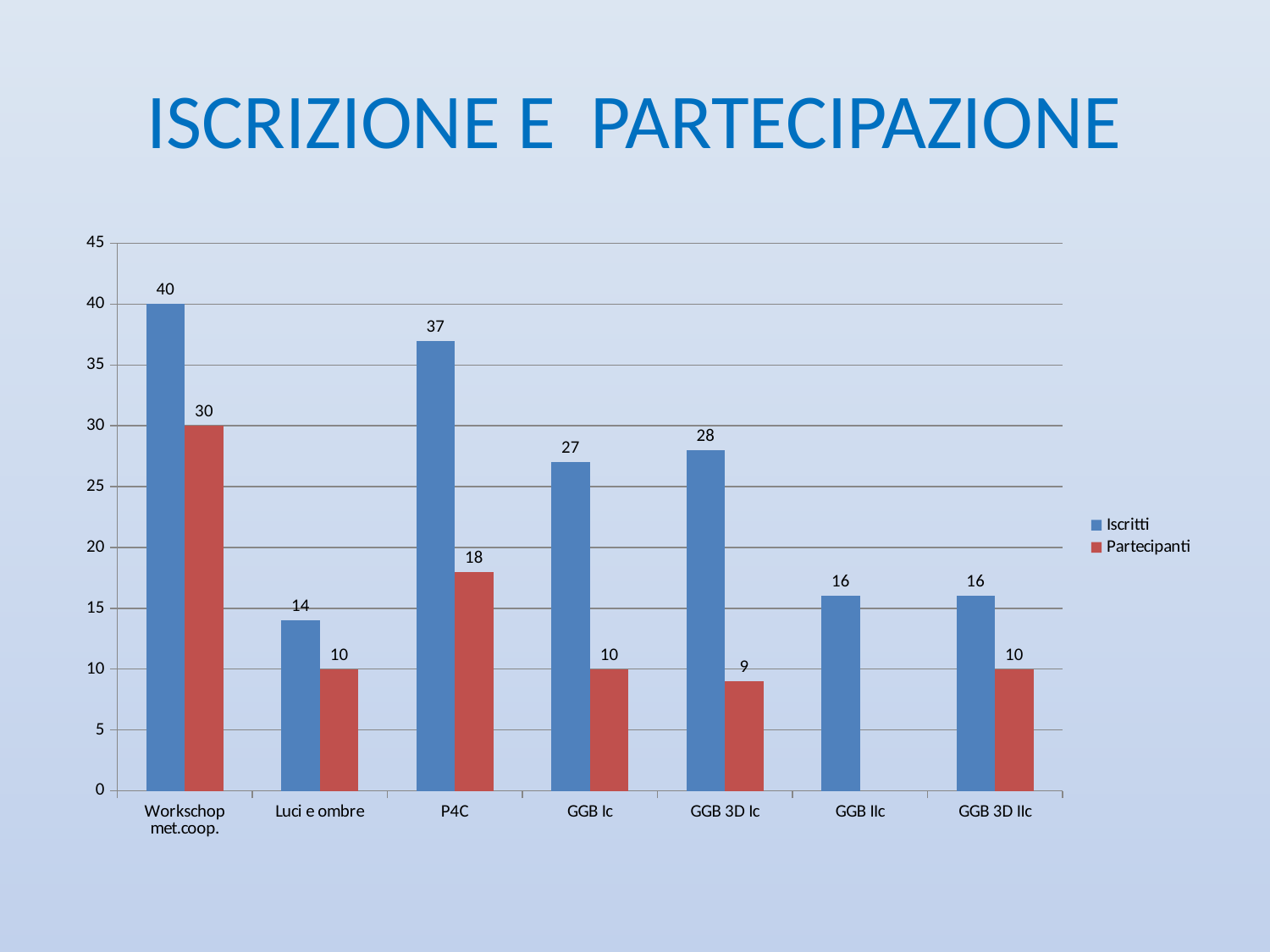

# ISCRIZIONE E  PARTECIPAZIONE

### Chart

| Category | Iscritti | Partecipanti |
|---|---|---|
| Workschop met.coop. | 40.0 | 30.0 |
| Luci e ombre | 14.0 | 10.0 |
| P4C | 37.0 | 18.0 |
| GGB Ic | 27.0 | 10.0 |
| GGB 3D Ic | 28.0 | 9.0 |
| GGB IIc | 16.0 | None |
| GGB 3D IIc | 16.0 | 10.0 |